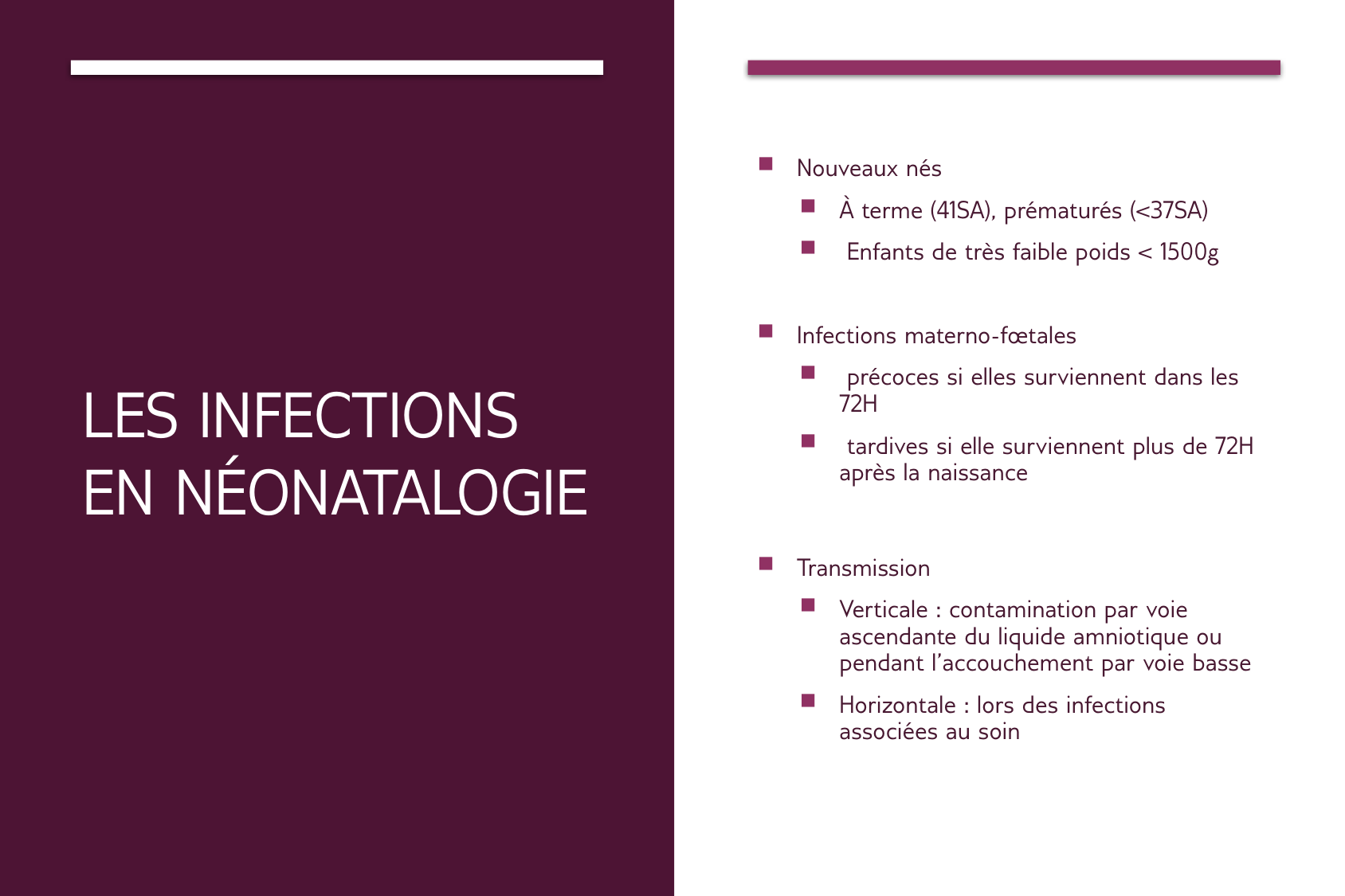

# Les infections en Néonatalogie
Nouveaux nés
À terme (41SA), prématurés (<37SA)
 Enfants de très faible poids < 1500g

Infections materno-foetales
 précoces si elles surviennent dans les 72H
 tardives si elle surviennent plus de 72H après la naissance

Transmission
Verticale : contamination par voie ascendante du liquide amniotique ou pendant l’accouchement par voie basse
Horizontale : lors des infections associées au soin